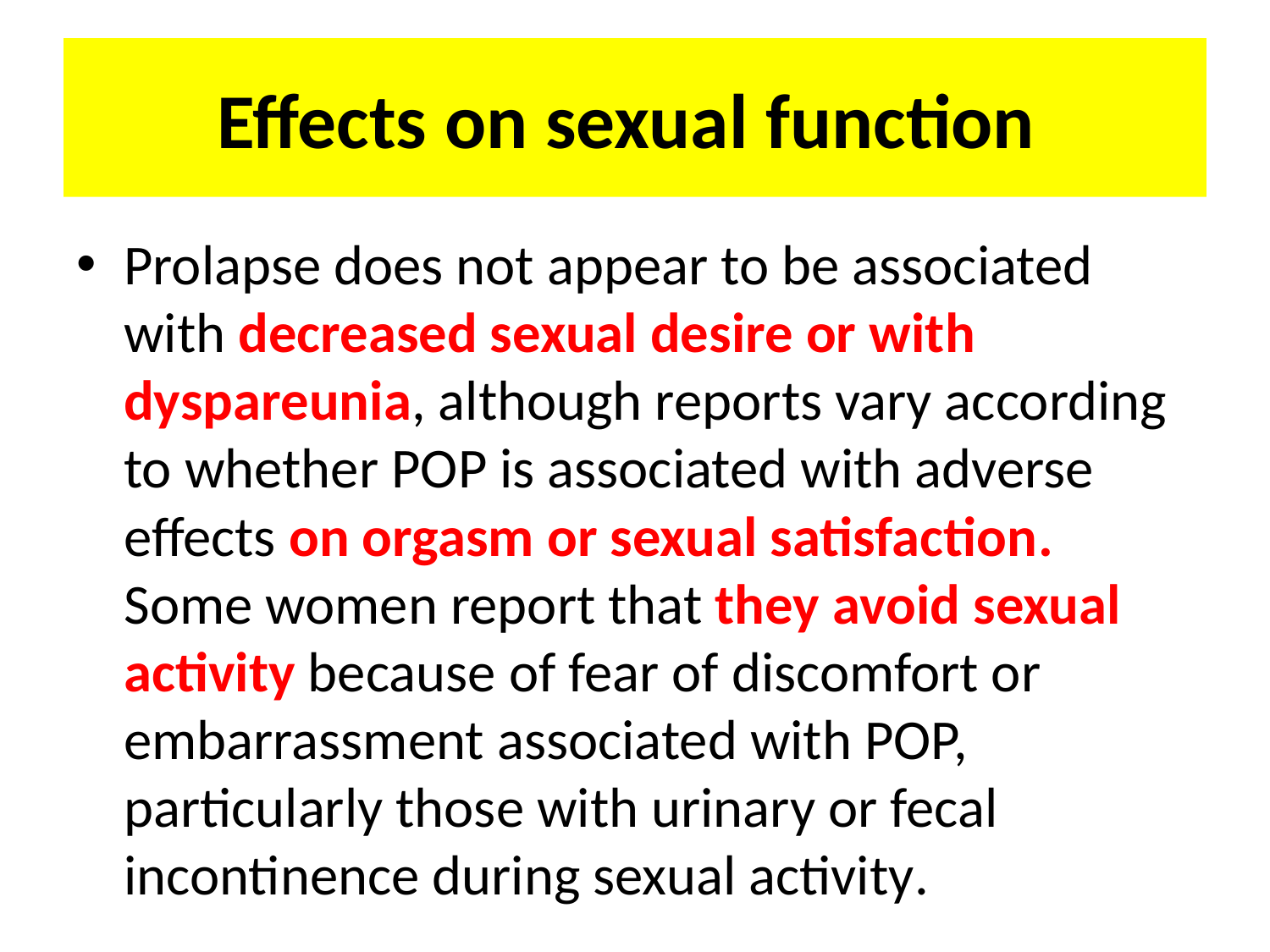

# Effects on sexual function
Prolapse does not appear to be associated with decreased sexual desire or with dyspareunia, although reports vary according to whether POP is associated with adverse effects on orgasm or sexual satisfaction. Some women report that they avoid sexual activity because of fear of discomfort or embarrassment associated with POP, particularly those with urinary or fecal incontinence during sexual activity.